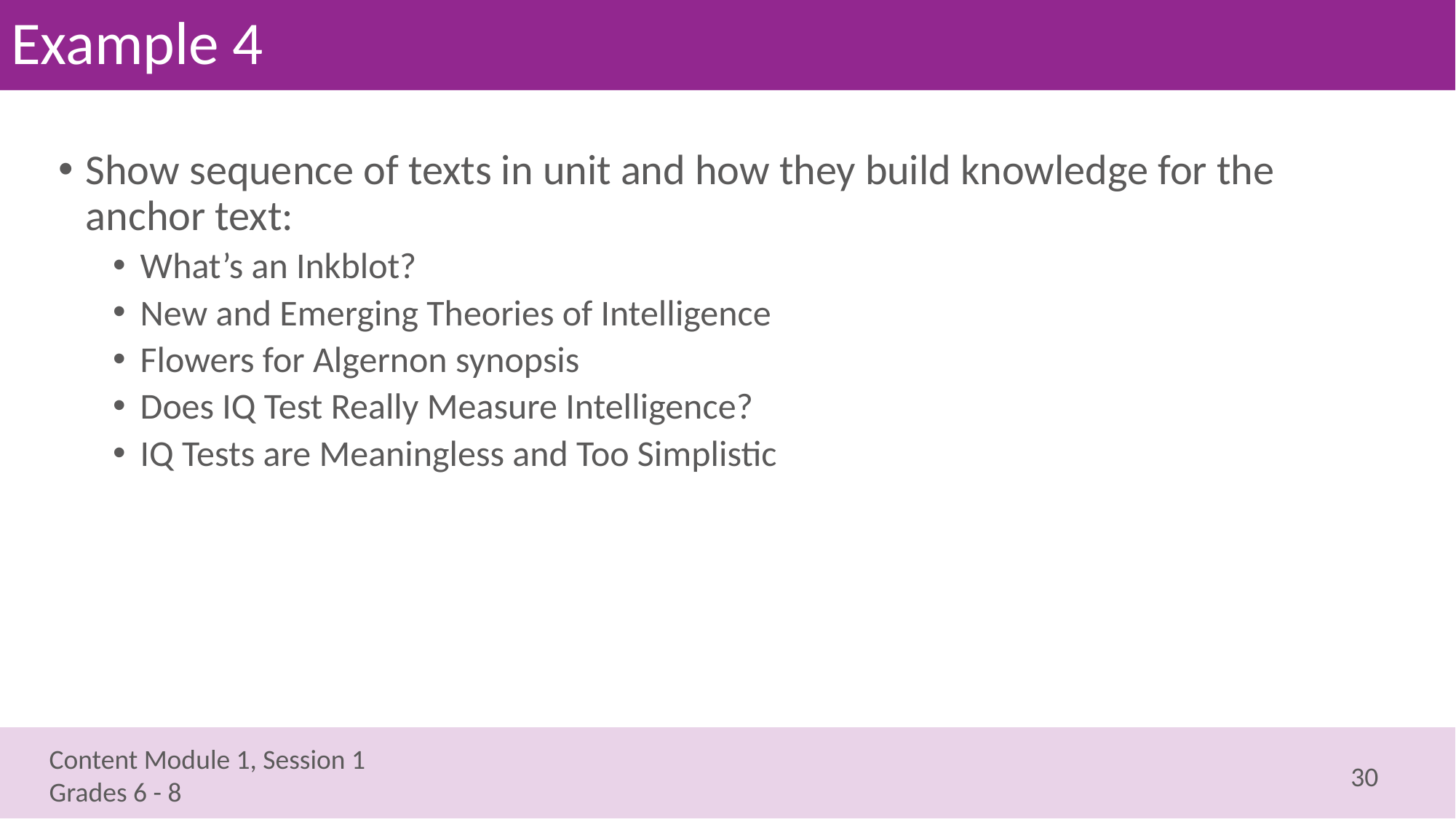

# Example 4
Show sequence of texts in unit and how they build knowledge for the anchor text:
What’s an Inkblot?
New and Emerging Theories of Intelligence
Flowers for Algernon synopsis
Does IQ Test Really Measure Intelligence?
IQ Tests are Meaningless and Too Simplistic

30